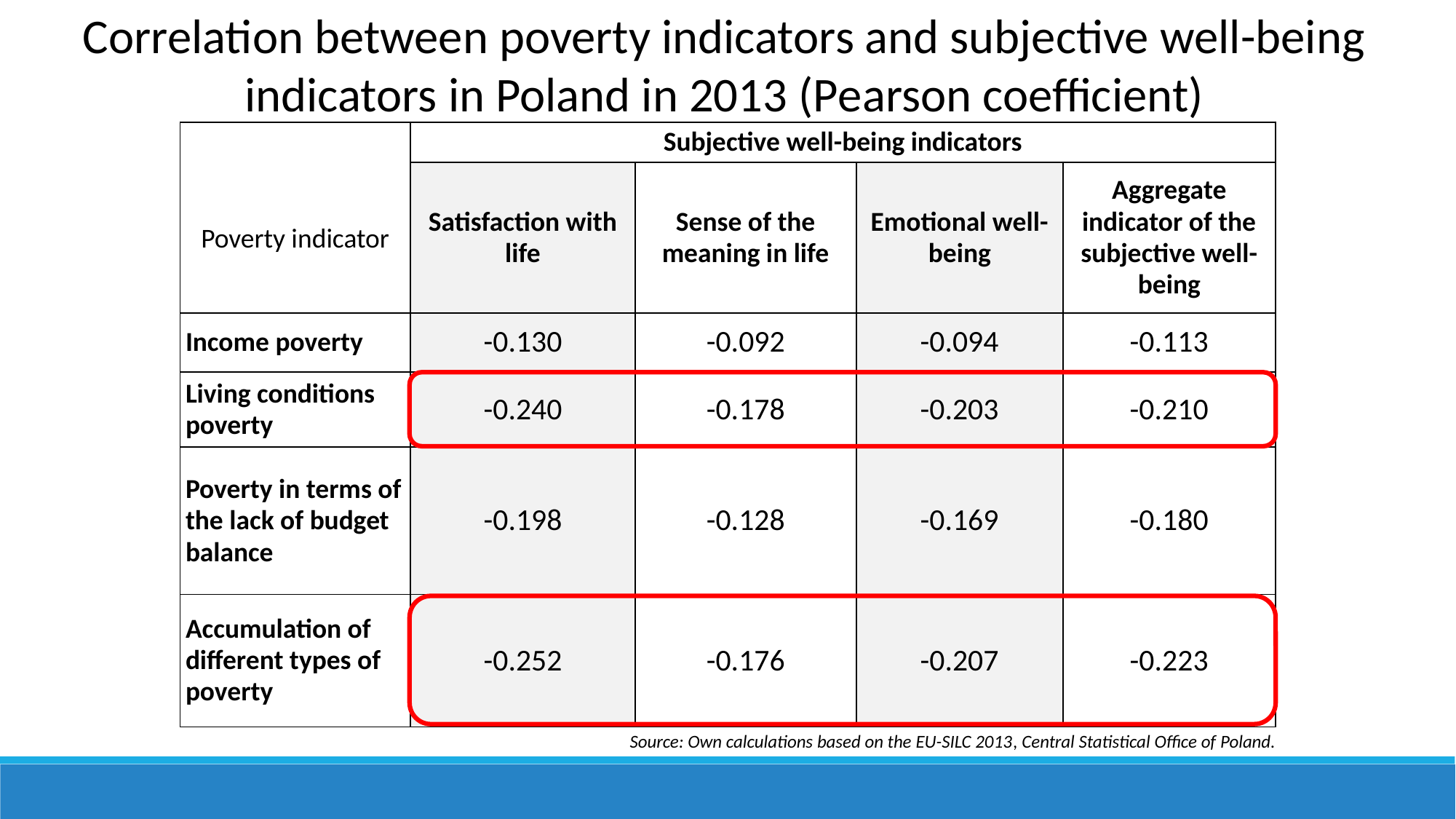

Correlation between poverty indicators and subjective well-being indicators in Poland in 2013 (Pearson coefficient)
| Poverty indicator | Subjective well-being indicators |  |  |  |
| --- | --- | --- | --- | --- |
|  | Satisfaction with life | Sense of the meaning in life | Emotional well-being | Aggregate indicator of the subjective well-being |
| Income poverty | -0.130 | -0.092 | -0.094 | -0.113 |
| Living conditions poverty | -0.240 | -0.178 | -0.203 | -0.210 |
| Poverty in terms of the lack of budget balance | -0.198 | -0.128 | -0.169 | -0.180 |
| Accumulation of different types of poverty | -0.252 | -0.176 | -0.207 | -0.223 |

Source: Own calculations based on the EU-SILC 2013, Central Statistical Office of Poland.